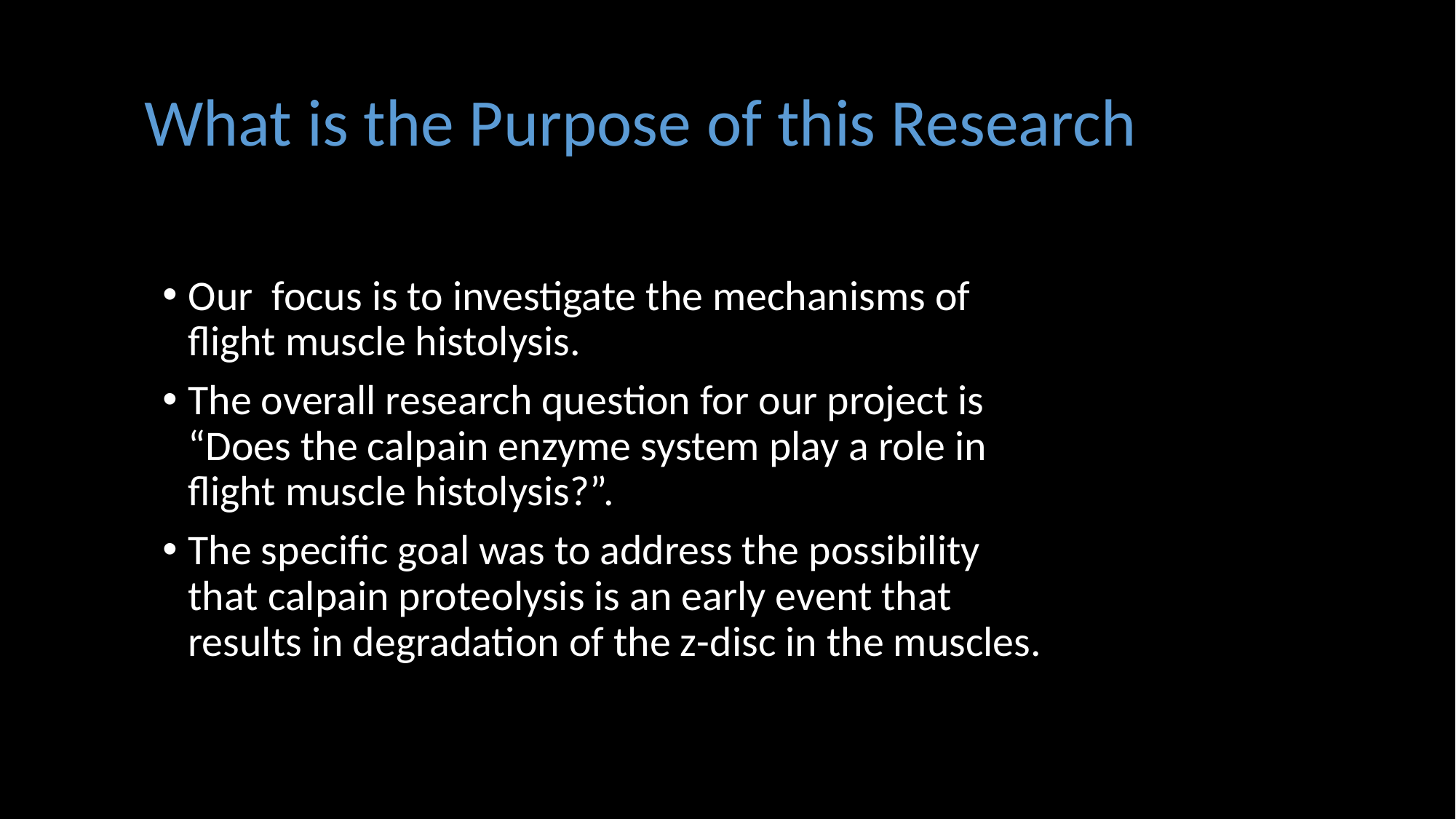

# What is the Purpose of this Research

Our  focus is to investigate the mechanisms of flight muscle histolysis.
The overall research question for our project is “Does the calpain enzyme system play a role in flight muscle histolysis?”.
The specific goal was to address the possibility that calpain proteolysis is an early event that results in degradation of the z-disc in the muscles.